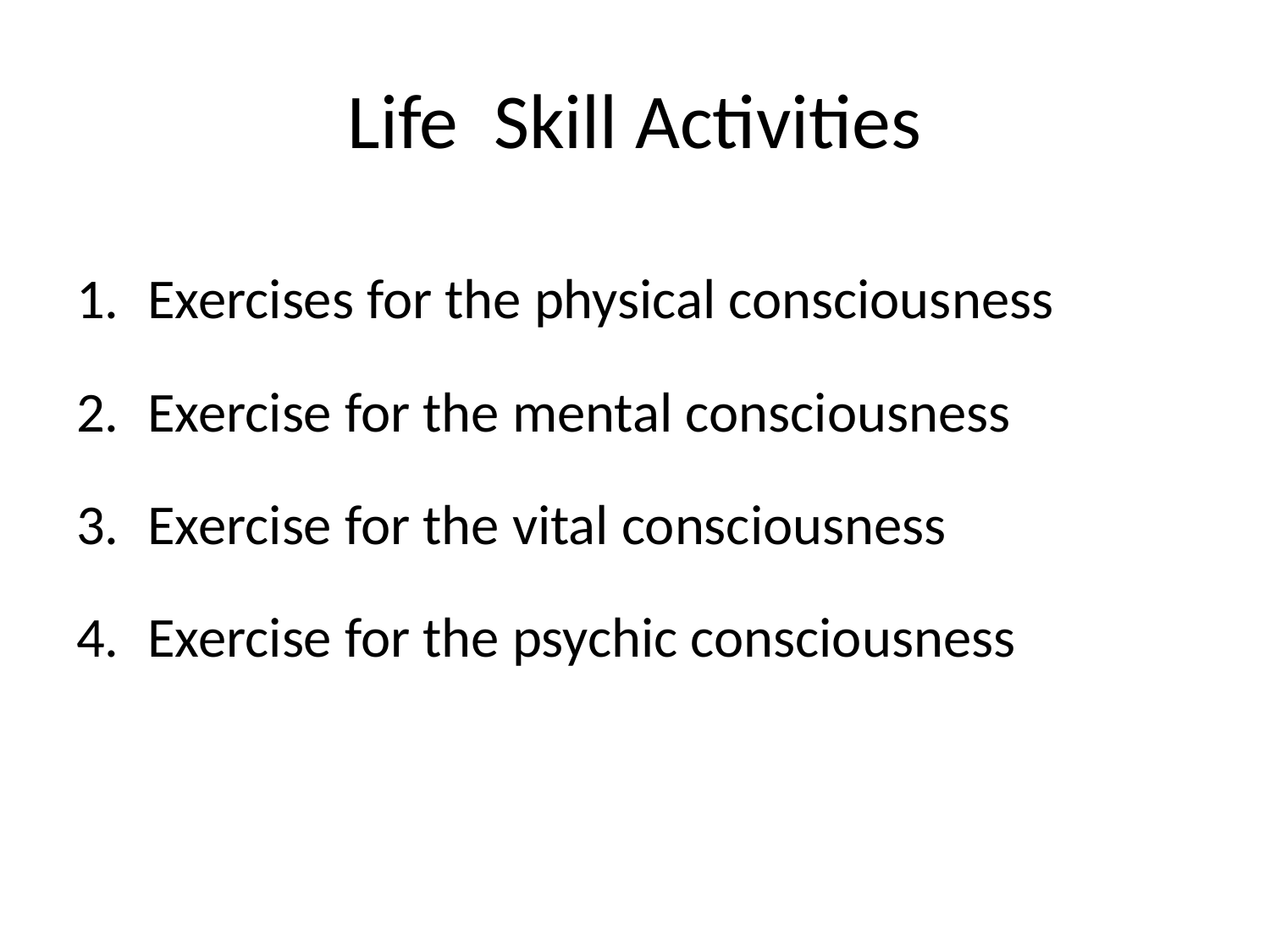

# Life  Skill Activities
Exercises for the physical consciousness
Exercise for the mental consciousness
Exercise for the vital consciousness
Exercise for the psychic consciousness